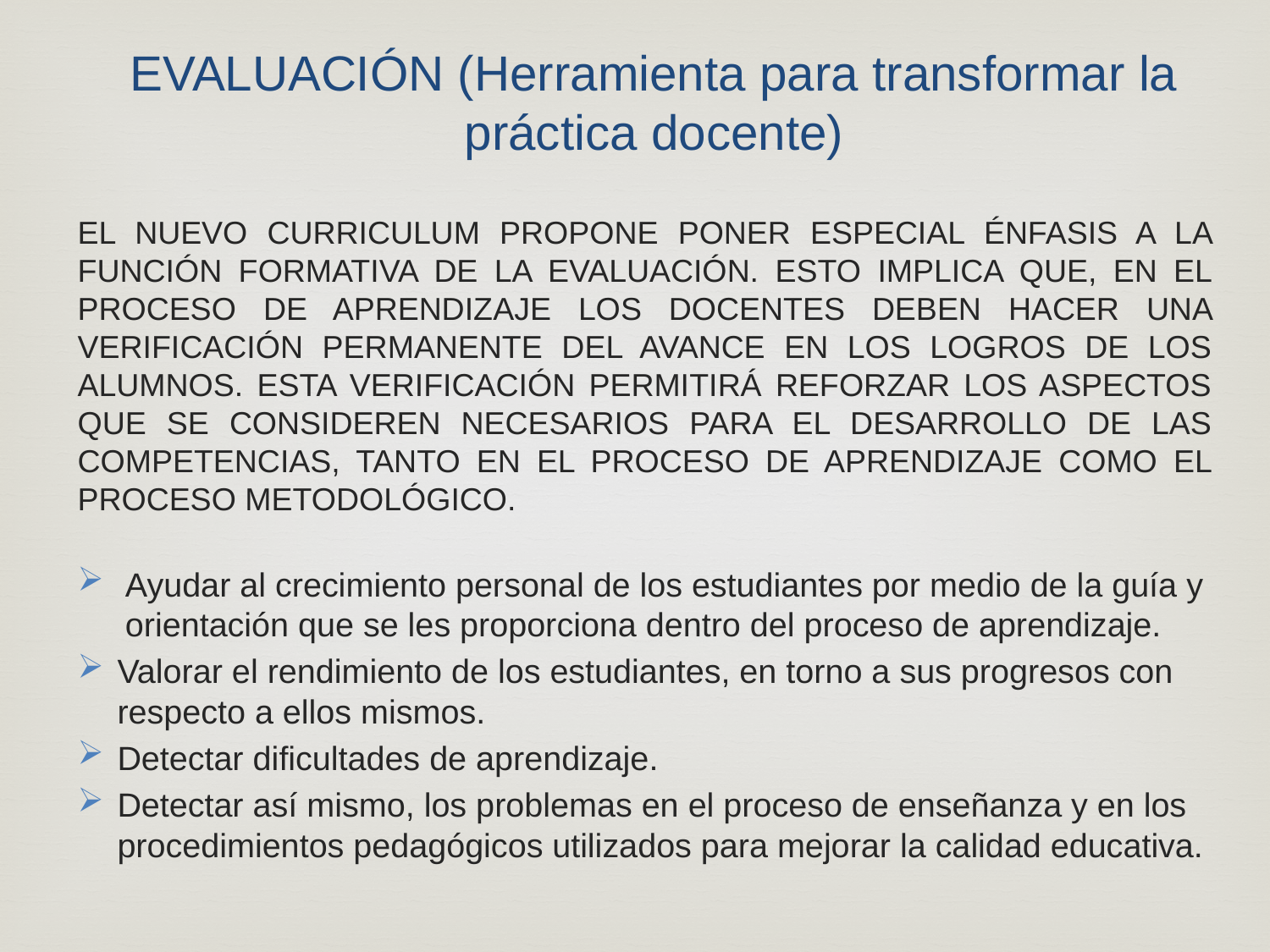

# EVALUACIÓN (Herramienta para transformar la práctica docente)

EL NUEVO CURRICULUM PROPONE PONER ESPECIAL ÉNFASIS A LA FUNCIÓN FORMATIVA DE LA EVALUACIÓN. ESTO IMPLICA QUE, EN EL PROCESO DE APRENDIZAJE LOS DOCENTES DEBEN HACER UNA VERIFICACIÓN PERMANENTE DEL AVANCE EN LOS LOGROS DE LOS ALUMNOS. ESTA VERIFICACIÓN PERMITIRÁ REFORZAR LOS ASPECTOS QUE SE CONSIDEREN NECESARIOS PARA EL DESARROLLO DE LAS COMPETENCIAS, TANTO EN EL PROCESO DE APRENDIZAJE COMO EL PROCESO METODOLÓGICO.

Ayudar al crecimiento personal de los estudiantes por medio de la guía y orientación que se les proporciona dentro del proceso de aprendizaje.
Valorar el rendimiento de los estudiantes, en torno a sus progresos con respecto a ellos mismos.
Detectar dificultades de aprendizaje.
Detectar así mismo, los problemas en el proceso de enseñanza y en los procedimientos pedagógicos utilizados para mejorar la calidad educativa.